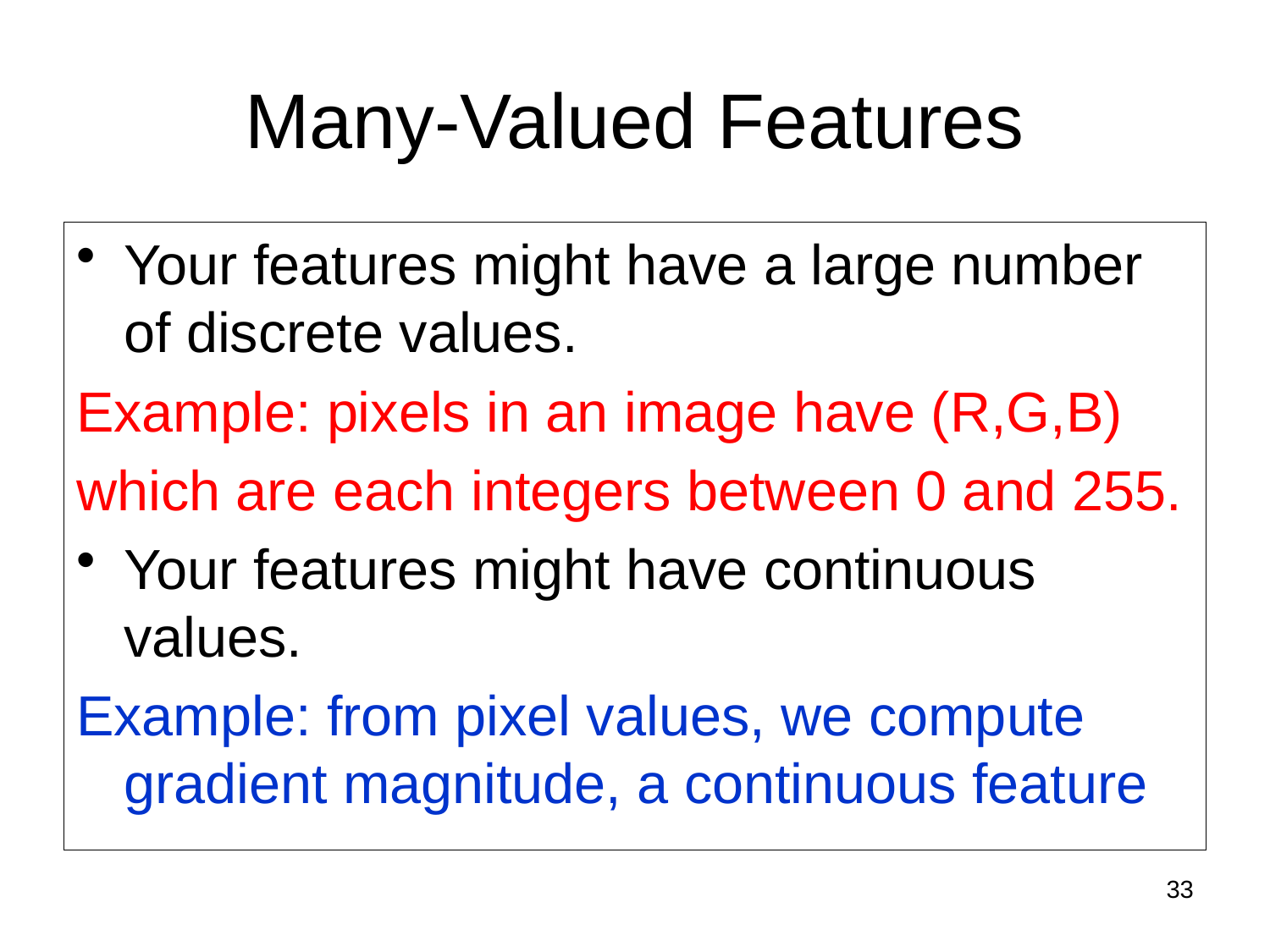

# Many-Valued Features
Your features might have a large number of discrete values.
Example: pixels in an image have (R,G,B)
which are each integers between 0 and 255.
Your features might have continuous values.
Example: from pixel values, we compute gradient magnitude, a continuous feature
33